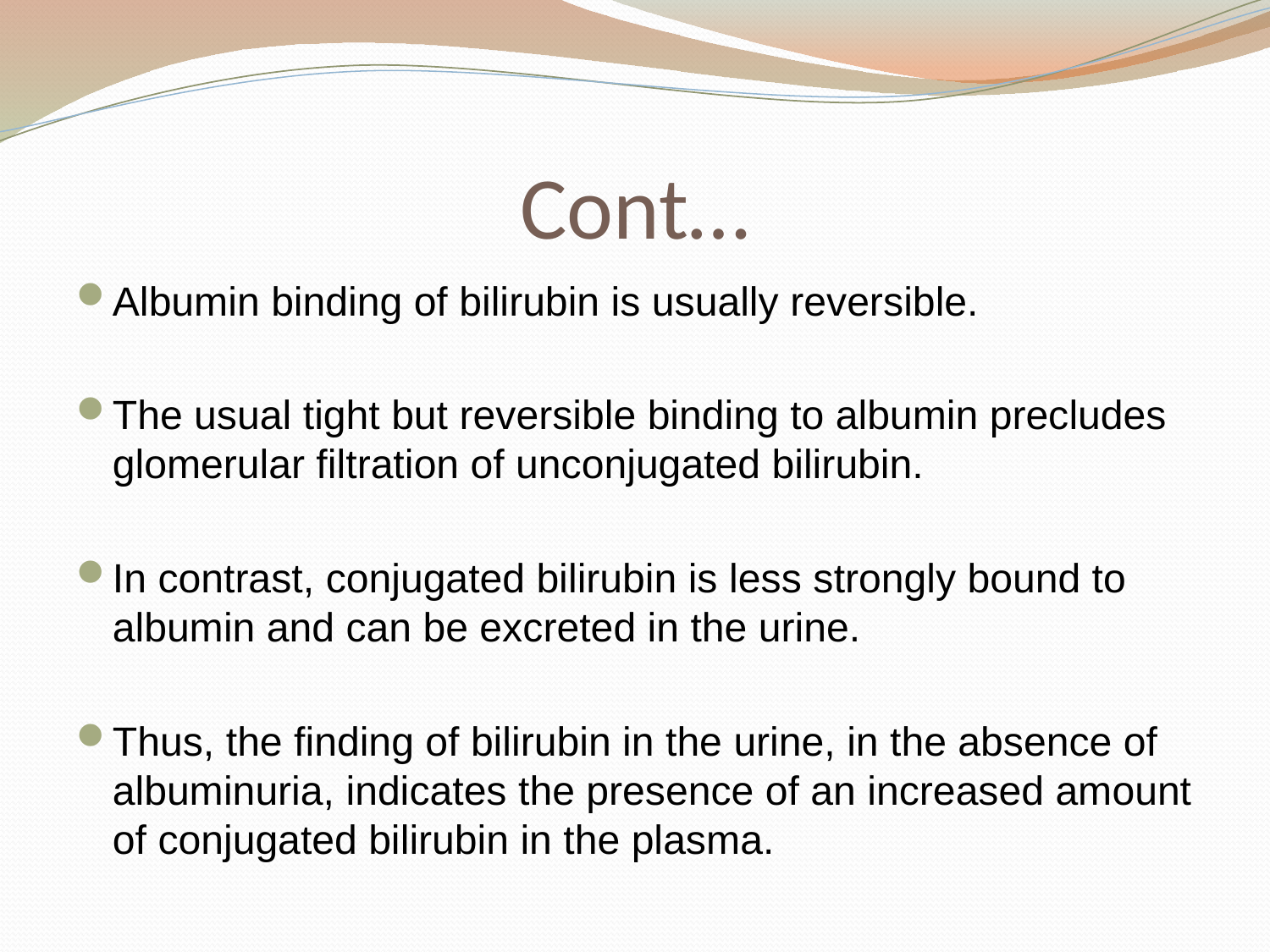

# Cont…
Albumin binding of bilirubin is usually reversible.

The usual tight but reversible binding to albumin precludes glomerular filtration of unconjugated bilirubin.

In contrast, conjugated bilirubin is less strongly bound to albumin and can be excreted in the urine.

Thus, the finding of bilirubin in the urine, in the absence of albuminuria, indicates the presence of an increased amount of conjugated bilirubin in the plasma.